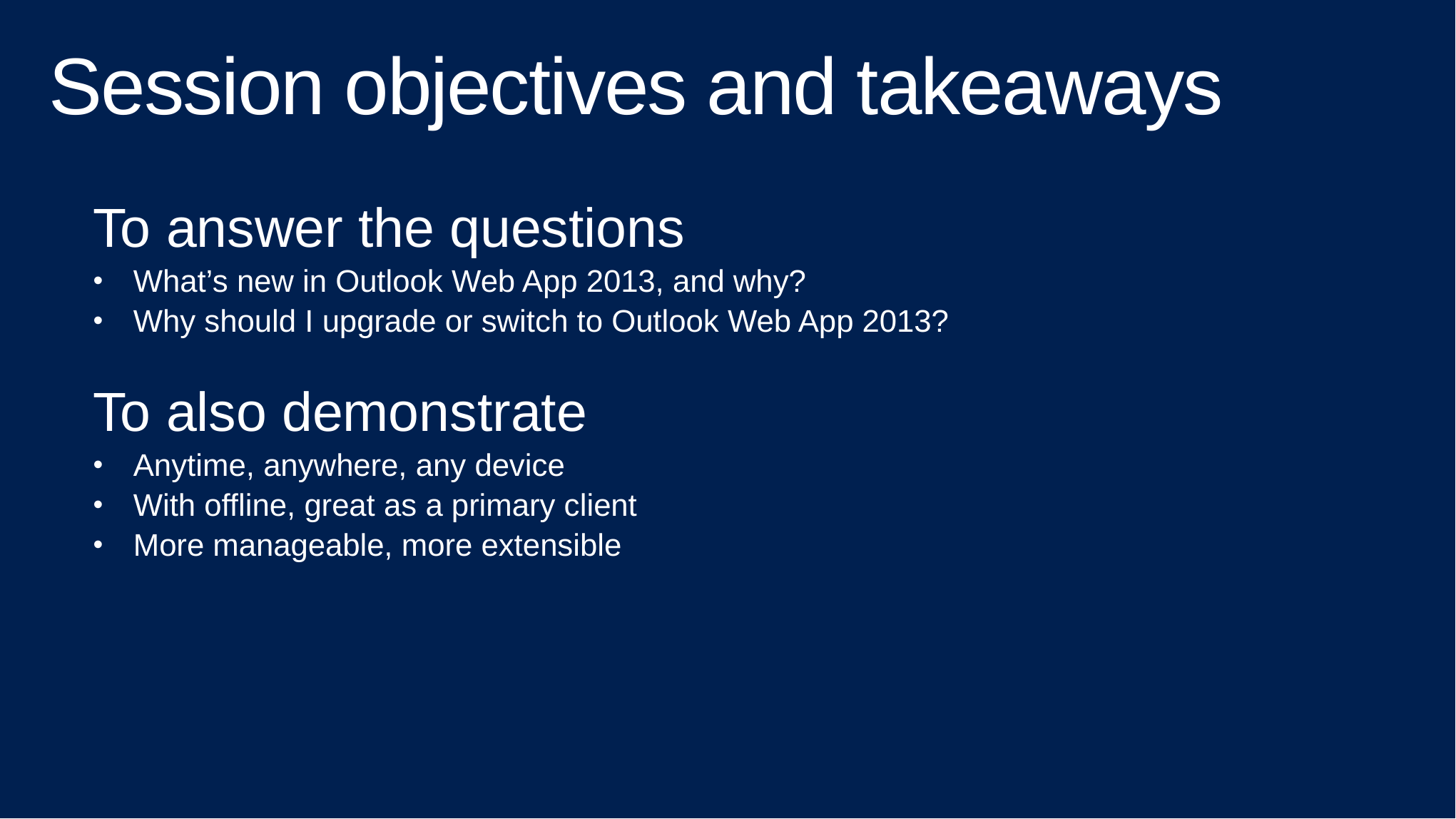

# Session objectives and takeaways
To answer the questions
What’s new in Outlook Web App 2013, and why?
Why should I upgrade or switch to Outlook Web App 2013?
To also demonstrate
Anytime, anywhere, any device
With offline, great as a primary client
More manageable, more extensible